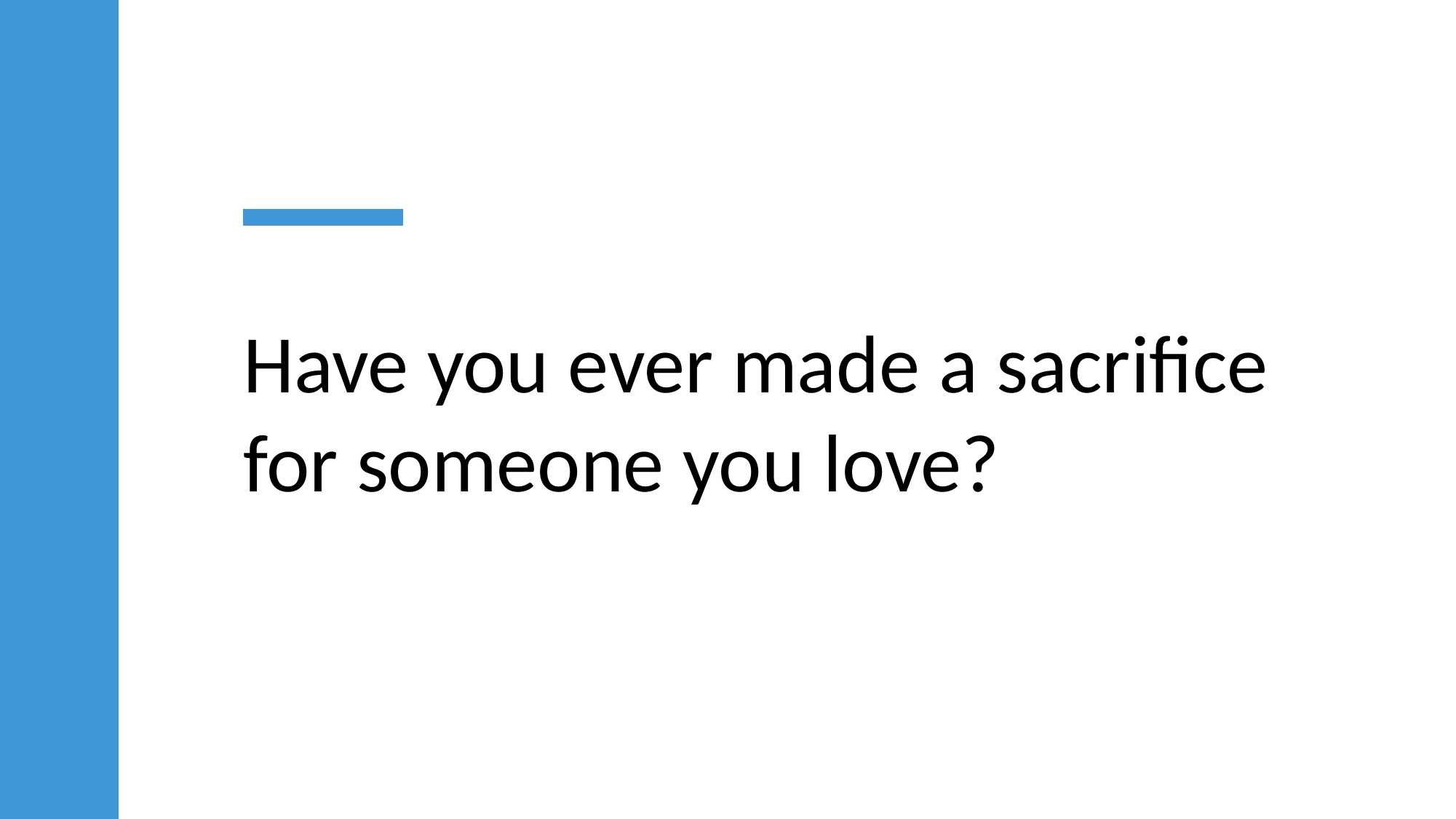

Have you ever made a sacrifice for someone you love?